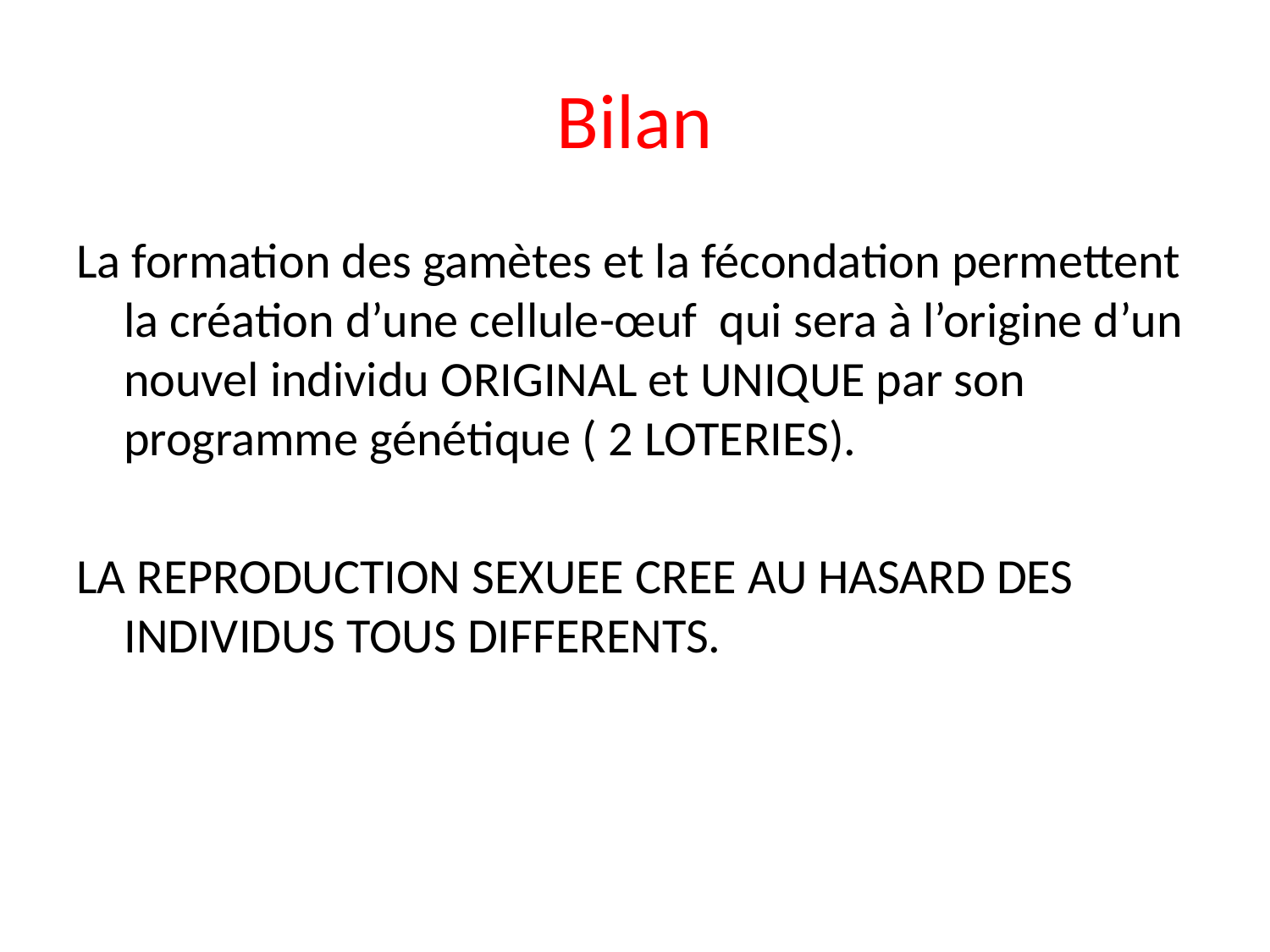

# Bilan
La formation des gamètes et la fécondation permettent la création d’une cellule-œuf  qui sera à l’origine d’un nouvel individu ORIGINAL et UNIQUE par son programme génétique ( 2 LOTERIES).

LA REPRODUCTION SEXUEE CREE AU HASARD DES INDIVIDUS TOUS DIFFERENTS.